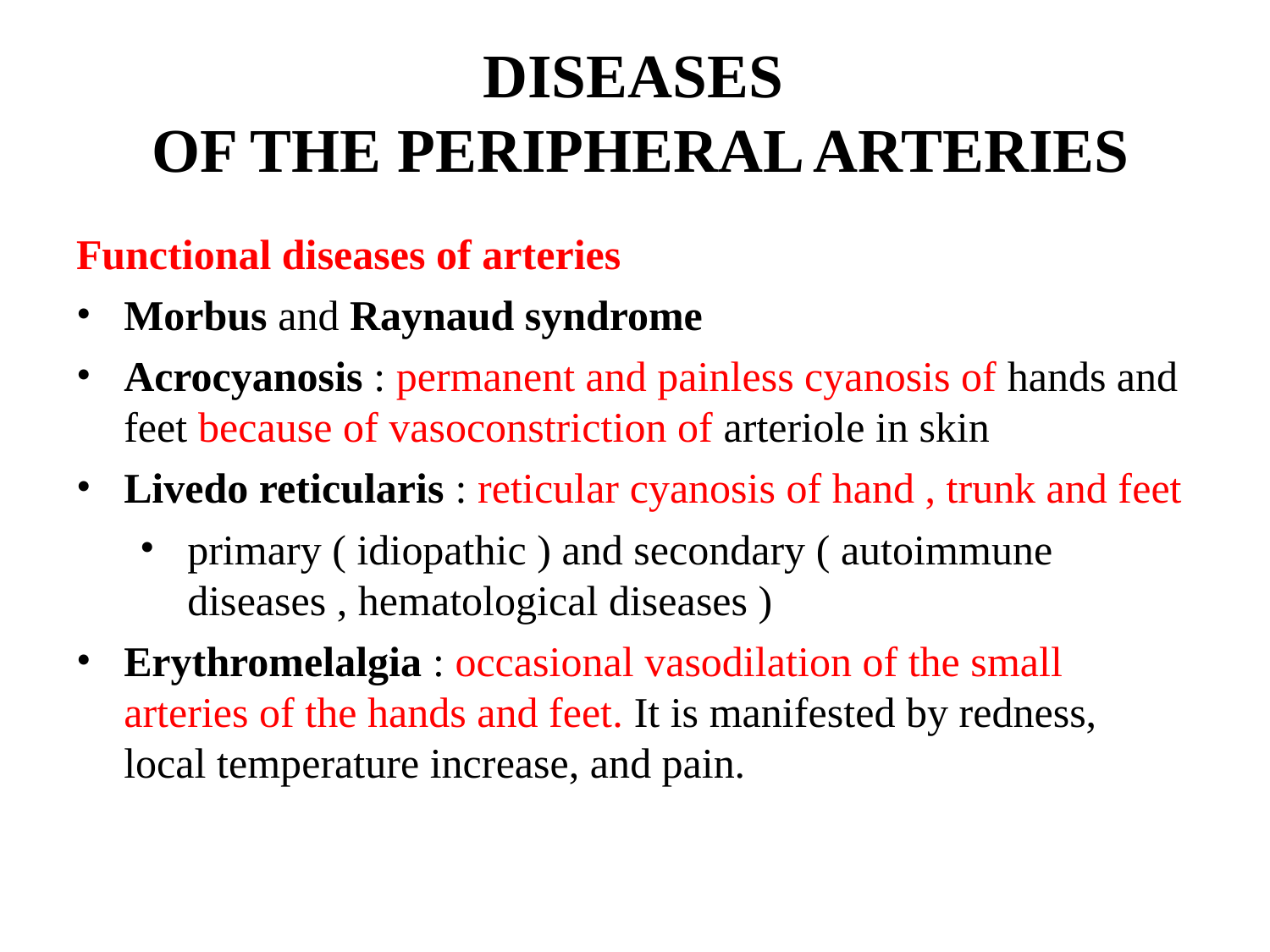

DISEASES
OF THE PERIPHERAL ARTERIES
Functional diseases of arteries
Morbus and Raynaud syndrome
Acrocyanosis : permanent and painless cyanosis of hands and feet because of vasoconstriction of arteriole in skin
Livedo reticularis : reticular cyanosis of hand , trunk and feet
primary ( idiopathic ) and secondary ( autoimmune diseases , hematological diseases )
Erythromelalgia : occasional vasodilation of the small arteries of the hands and feet. It is manifested by redness, local temperature increase, and pain.